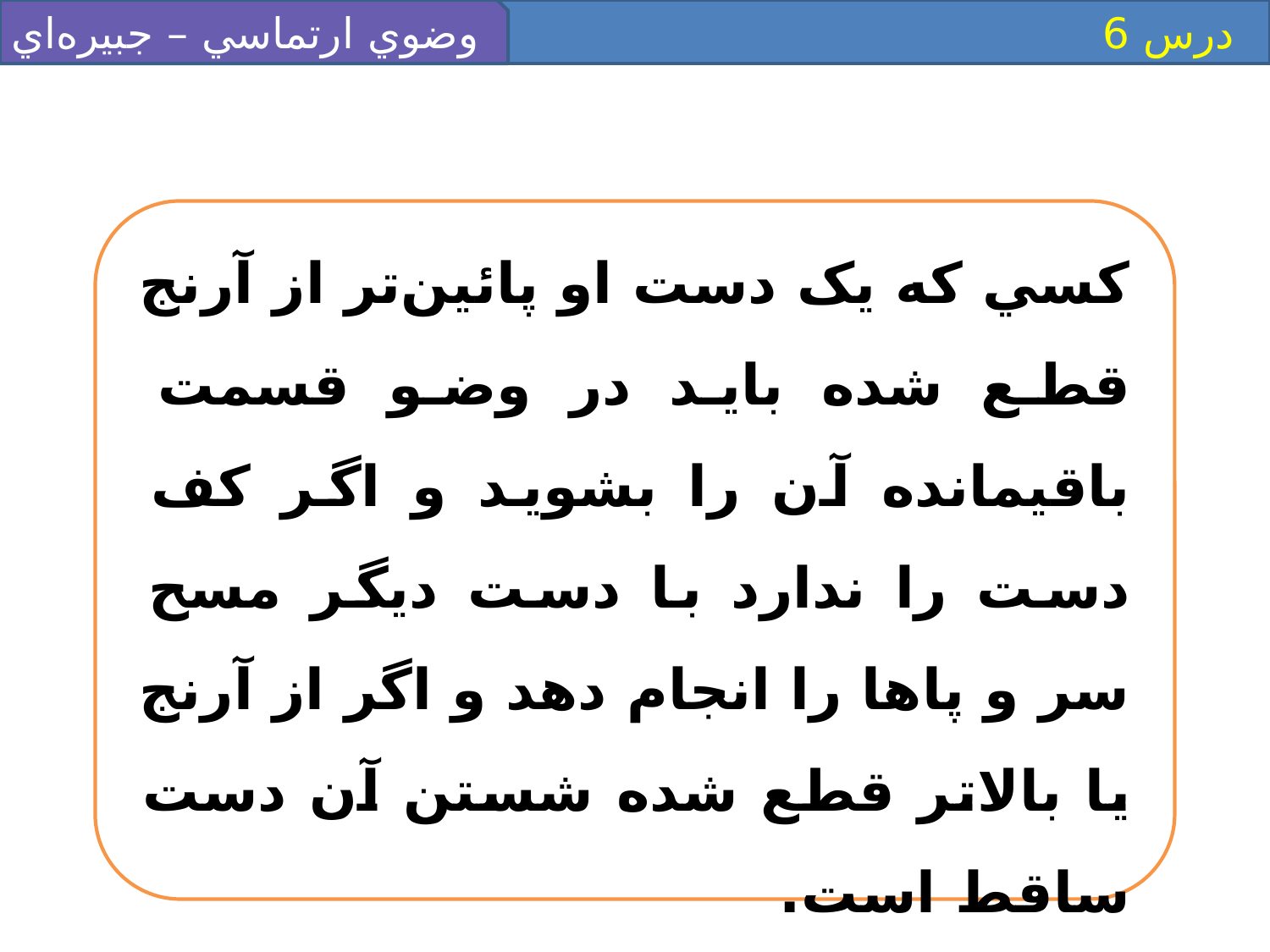

وضوي ارتماسي – جبيره‌اي
 درس 6

کسي که يک دست او پائين‌تر از آرنج قطع شده بايد در وضو قسمت باقيمانده آن را بشويد و اگر کف دست را ندارد با دست ديگر مسح سر و پاها را انجام دهد و اگر از آرنج يا بالاتر قطع شده شستن آن دست ساقط است.